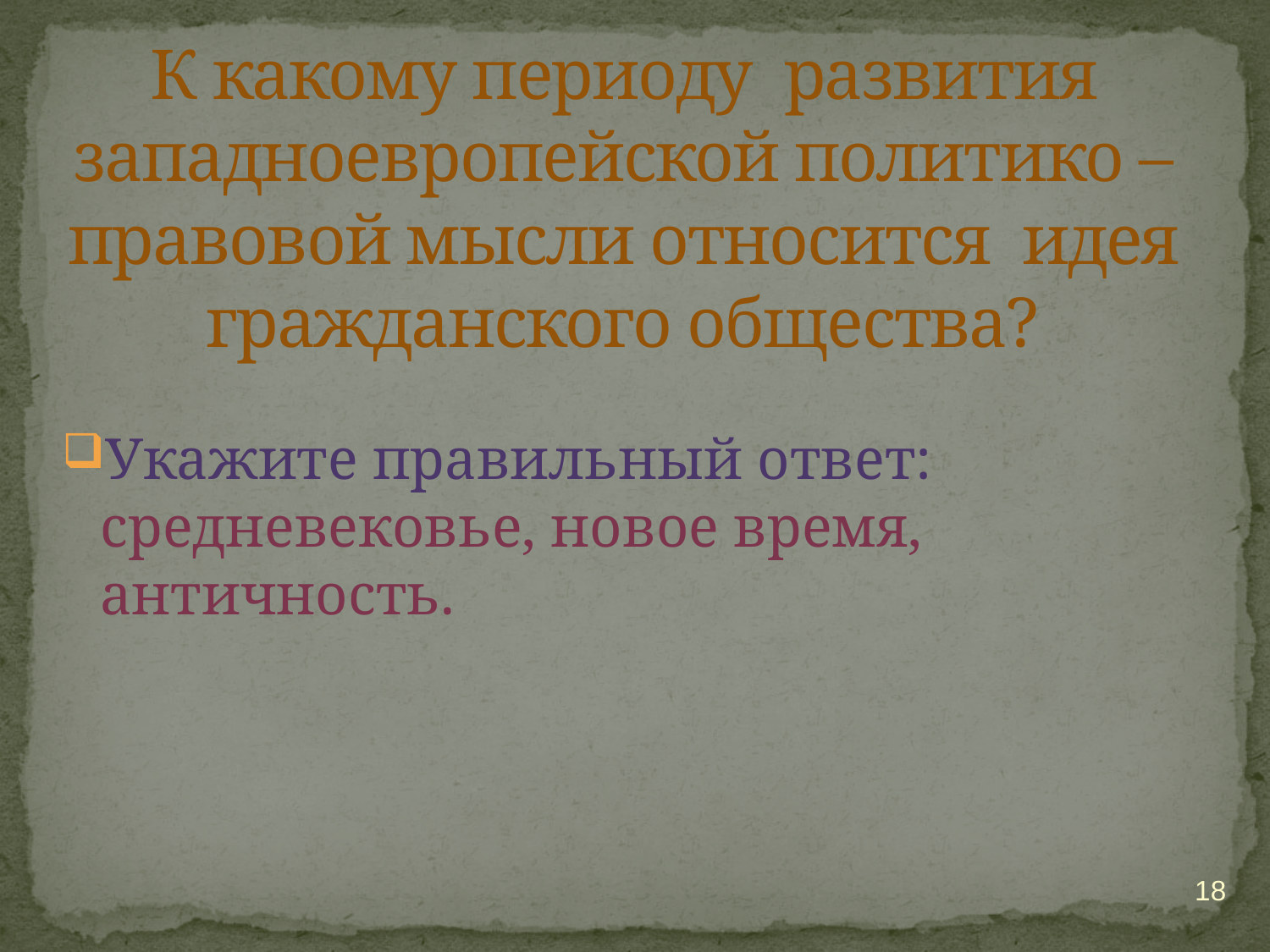

# К какому периоду  развития западноевропейской политико – правовой мысли относится  идея гражданского общества?
Укажите правильный ответ:  средневековье, новое время, античность.
18